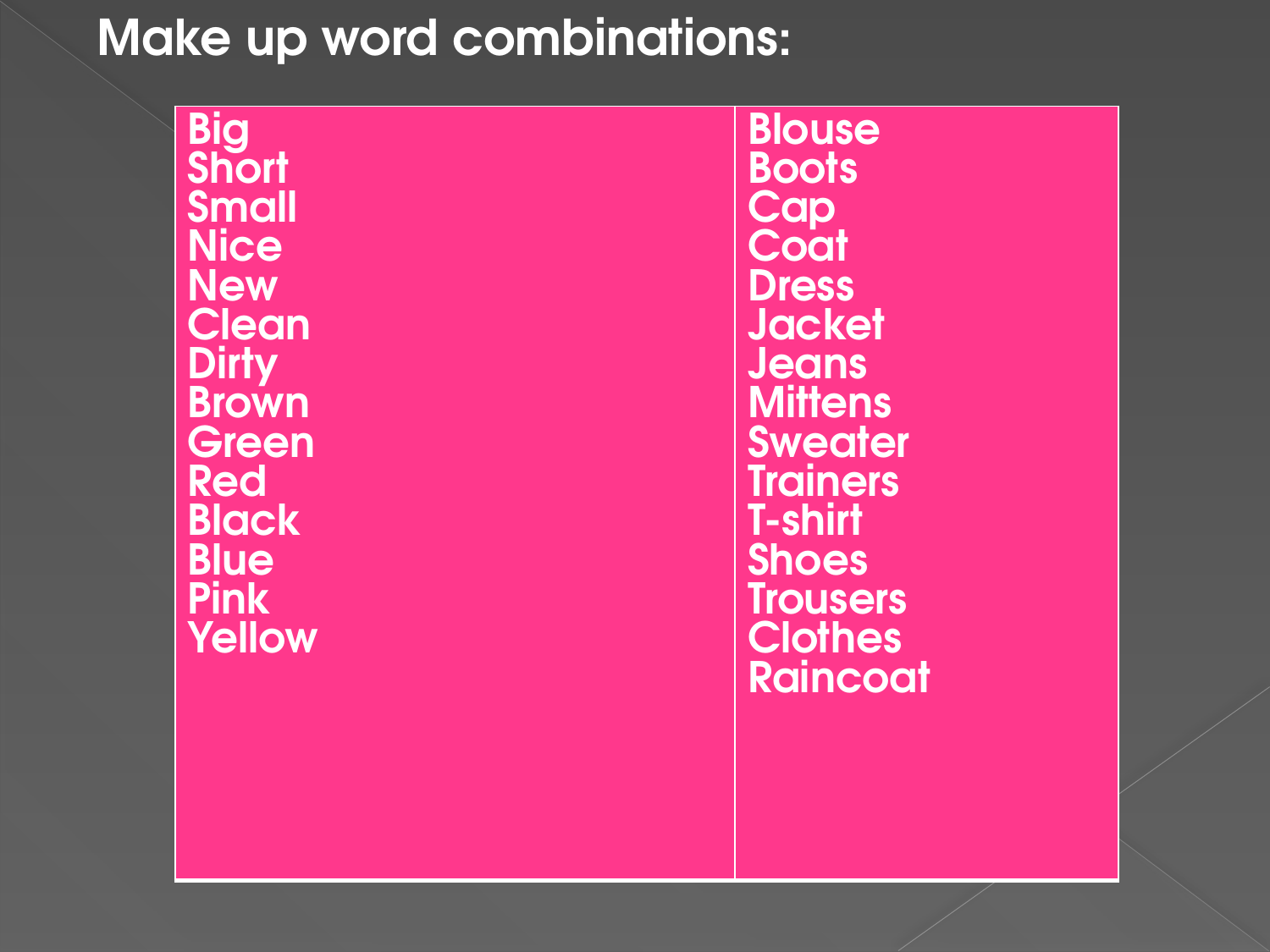

Make up word combinations:

| Big Short Small Nice New Clean Dirty Brown Green Red Black Blue Pink Yellow | Blouse Boots Cap Coat Dress Jacket Jeans Mittens Sweater Trainers T-shirt Shoes Trousers Clothes Raincoat |
| --- | --- |